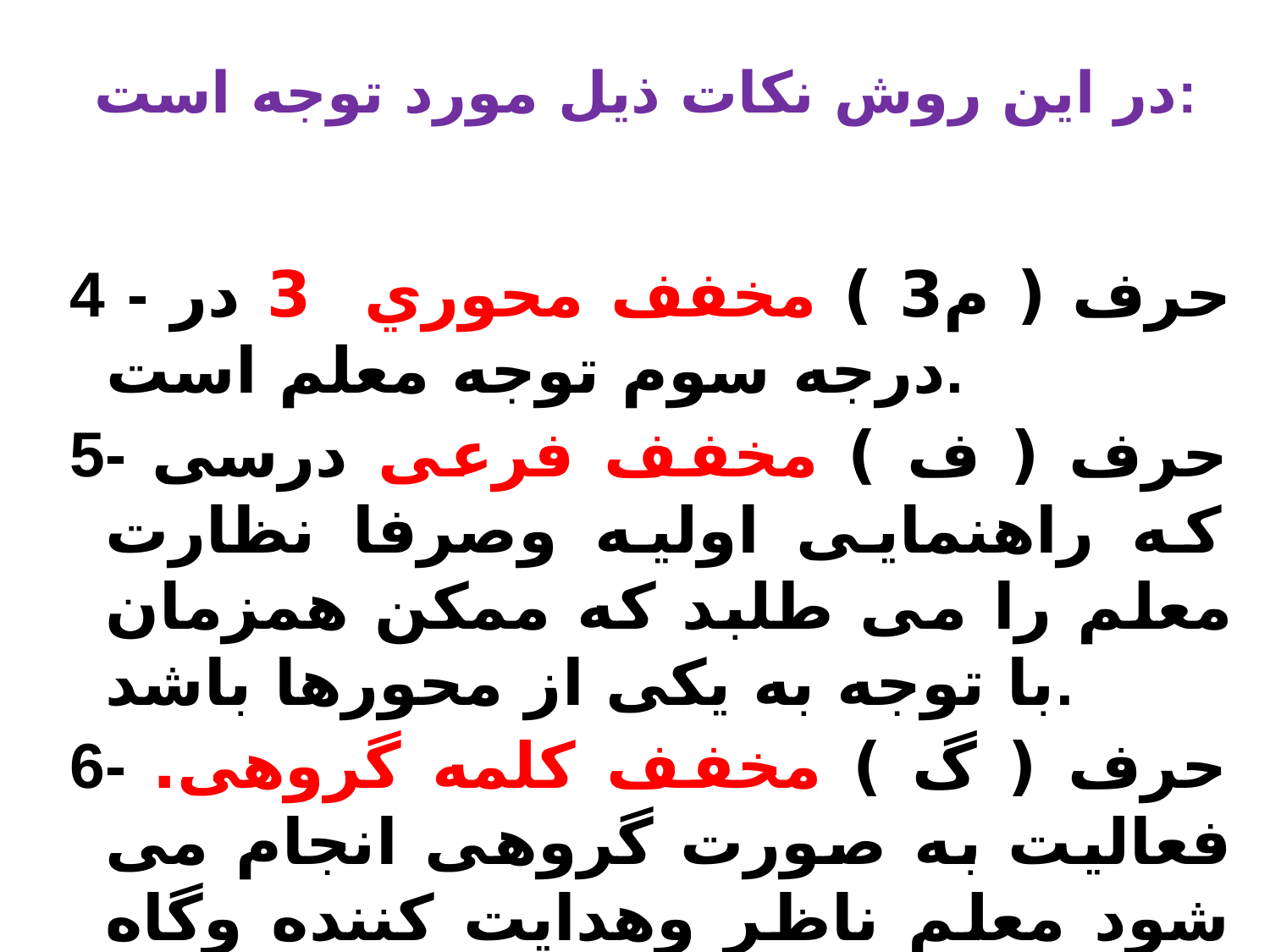

# در این روش نکات ذیل مورد توجه است:
4 - حرف ( م3 ) مخفف محوري  3 در درجه سوم توجه معلم است.
5- حرف ( ف ) مخفف فرعی درسی که راهنمایی اولیه وصرفا نظارت معلم را می طلبد که ممکن همزمان با توجه به یکی از محورها باشد.
6- حرف ( گ ) مخفف کلمه گروهی. فعالیت به صورت گروهی انجام می شود معلم ناظر وهدایت کننده وگاه همراه گروه است.